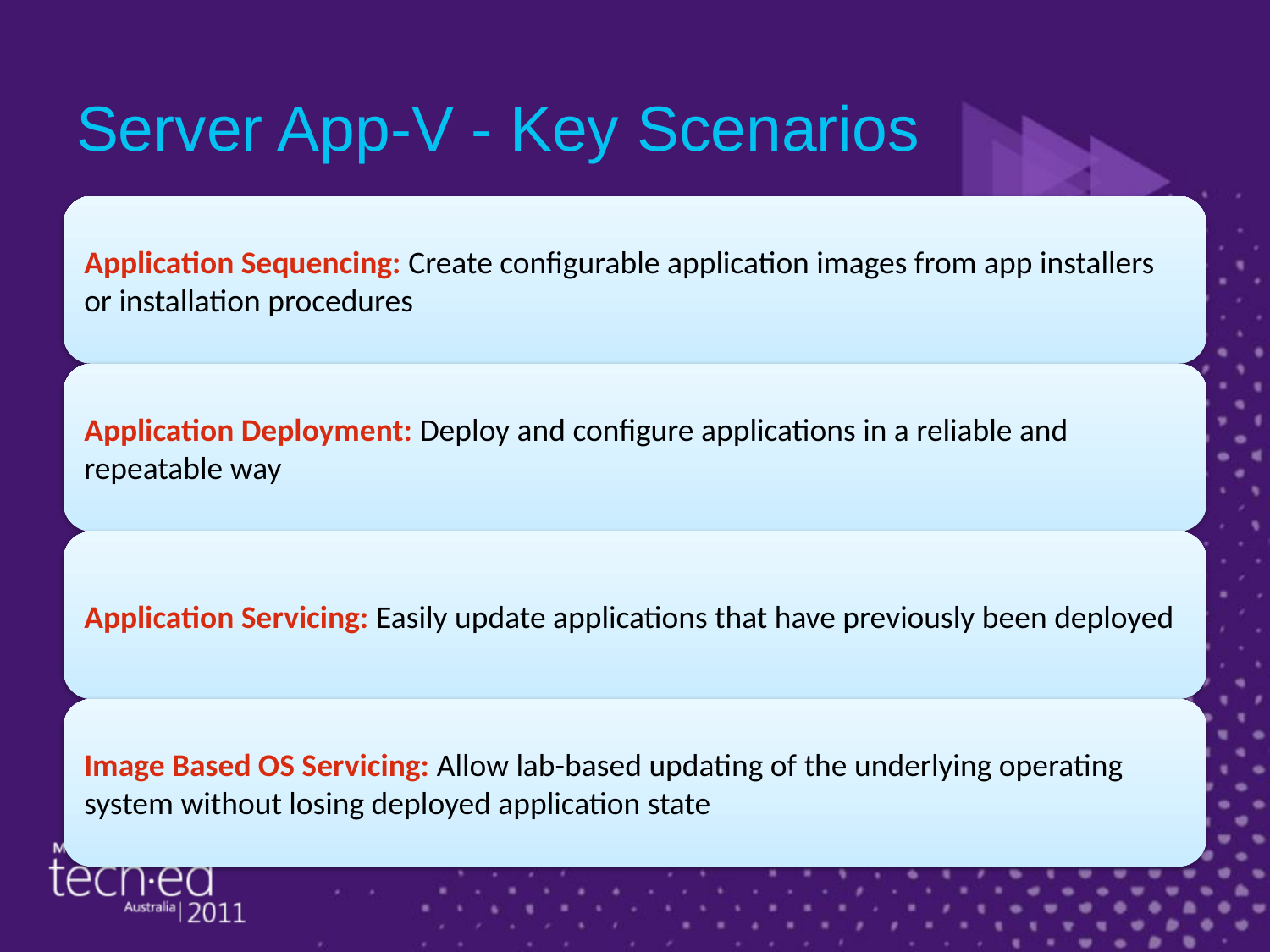

# Server App-V - Key Scenarios
Application Sequencing: Create configurable application images from app installers or installation procedures
Application Deployment: Deploy and configure applications in a reliable and repeatable way
Application Servicing: Easily update applications that have previously been deployed
Image Based OS Servicing: Allow lab-based updating of the underlying operating system without losing deployed application state